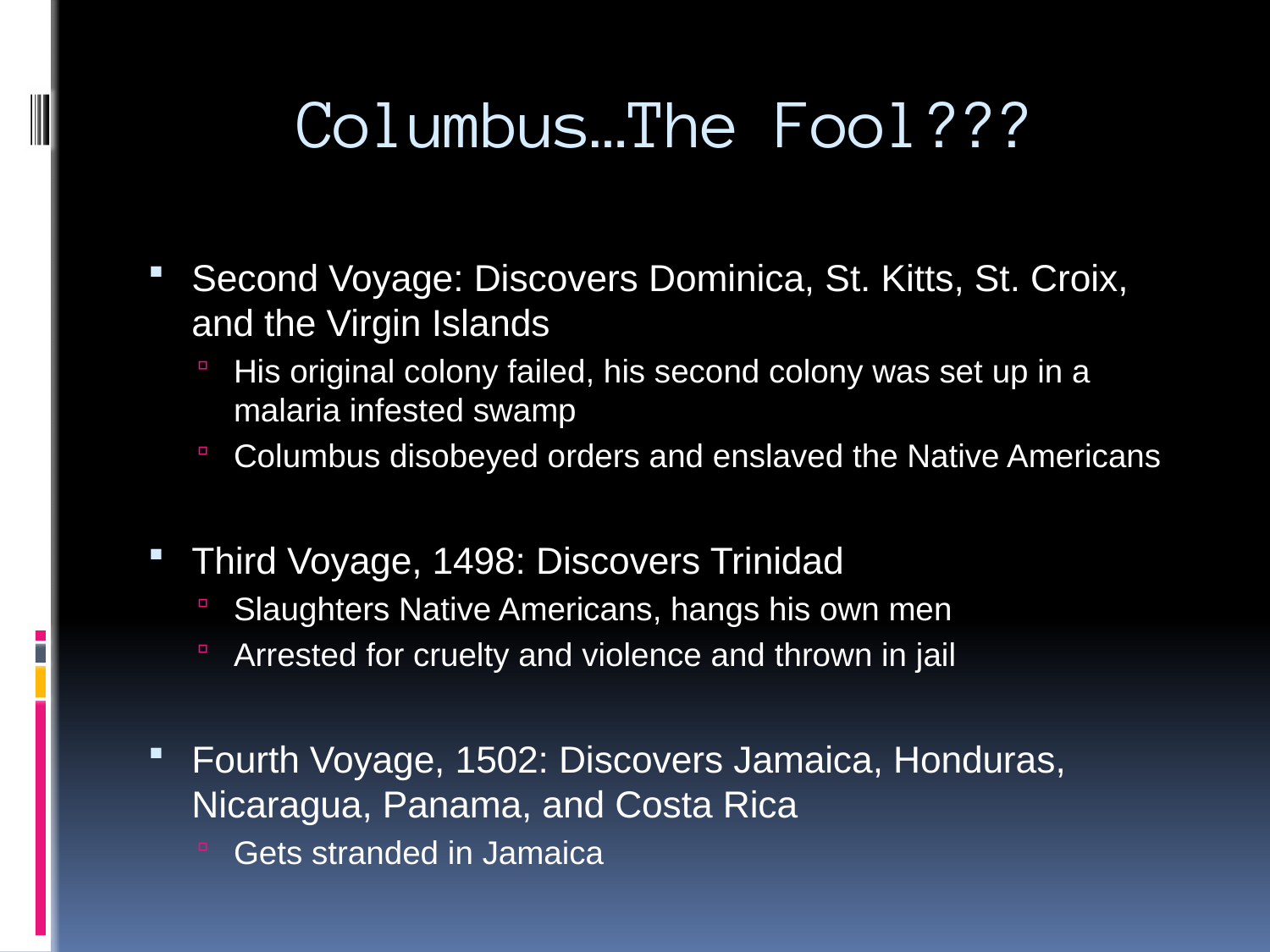

# Columbus…The Fool???
Second Voyage: Discovers Dominica, St. Kitts, St. Croix, and the Virgin Islands
His original colony failed, his second colony was set up in a malaria infested swamp
Columbus disobeyed orders and enslaved the Native Americans

Third Voyage, 1498: Discovers Trinidad
Slaughters Native Americans, hangs his own men
Arrested for cruelty and violence and thrown in jail

Fourth Voyage, 1502: Discovers Jamaica, Honduras, Nicaragua, Panama, and Costa Rica
Gets stranded in Jamaica